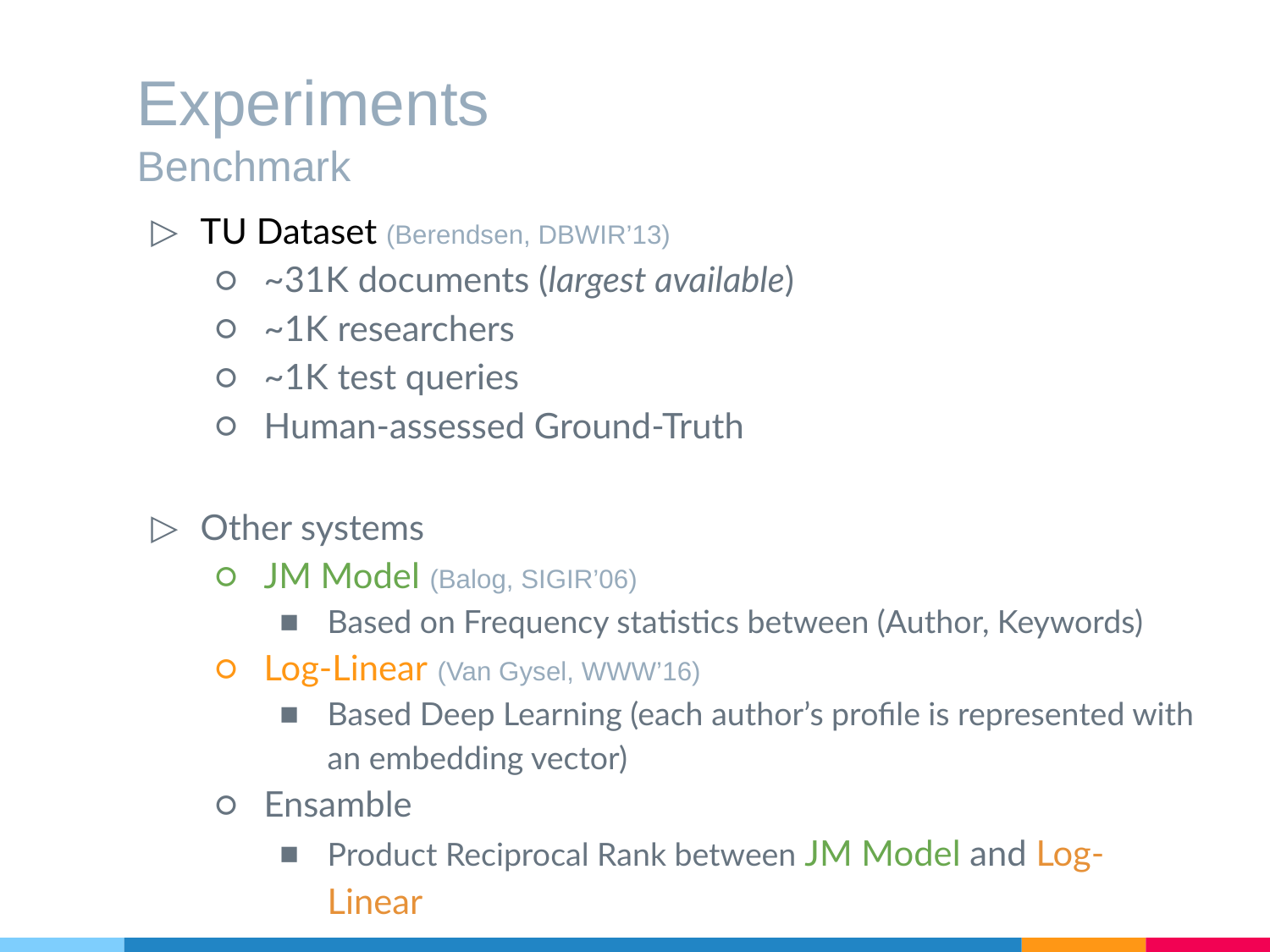

# Experiments
Benchmark
TU Dataset (Berendsen, DBWIR’13)
~31K documents (largest available)
~1K researchers
~1K test queries
Human-assessed Ground-Truth
Other systems
JM Model (Balog, SIGIR’06)
Based on Frequency statistics between (Author, Keywords)
Log-Linear (Van Gysel, WWW’16)
Based Deep Learning (each author’s profile is represented with an embedding vector)
Ensamble
Product Reciprocal Rank between JM Model and Log-Linear